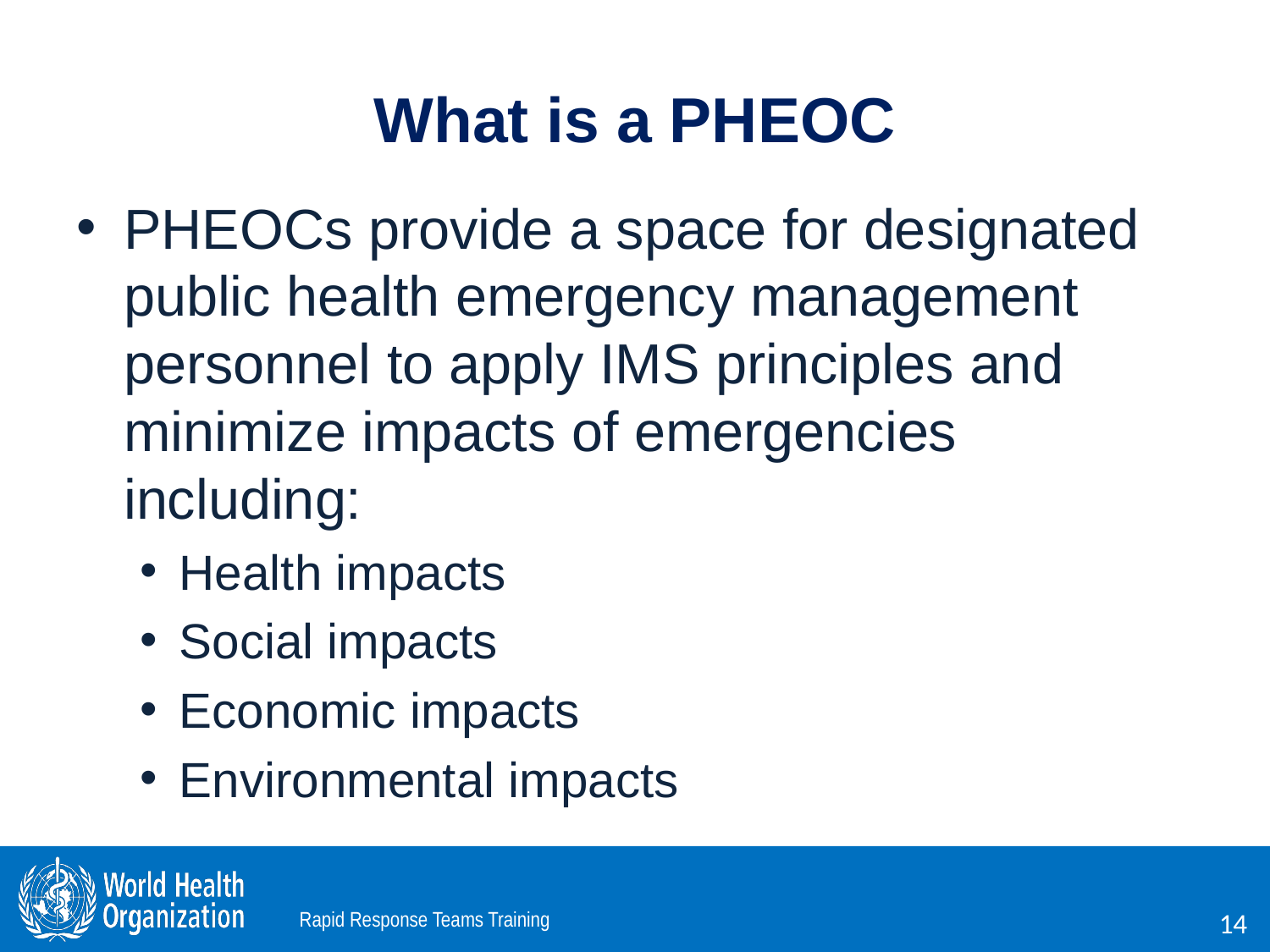

# What is a PHEOC
PHEOCs provide a space for designated public health emergency management personnel to apply IMS principles and minimize impacts of emergencies including:
Health impacts
Social impacts
Economic impacts
Environmental impacts